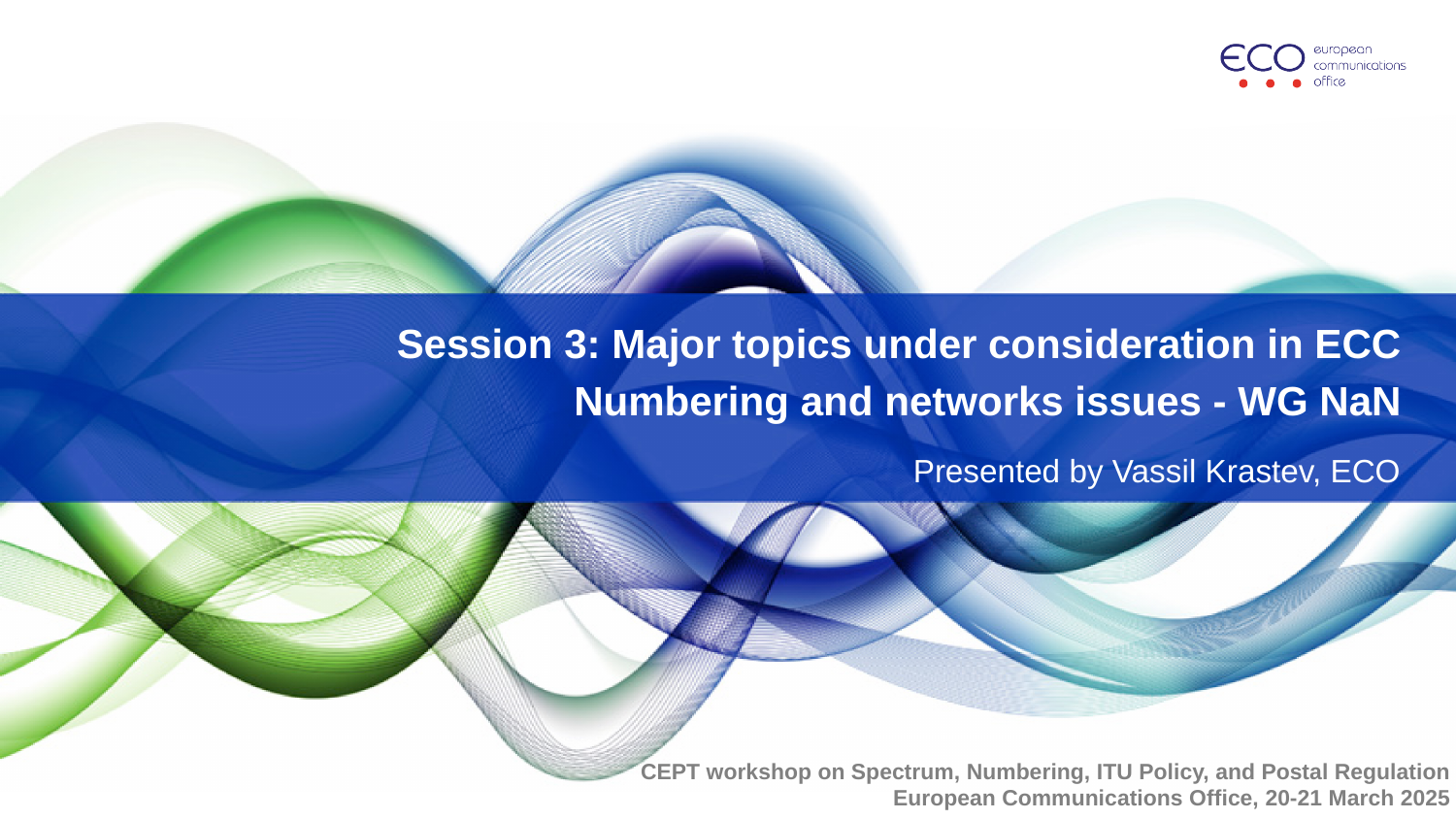

Session 3: Major topics under consideration in ECC
Numbering and networks issues - WG NaN
Presented by Vassil Krastev, ECO
CEPT workshop on Spectrum, Numbering, ITU Policy, and Postal Regulation
European Communications Office, 20-21 March 2025